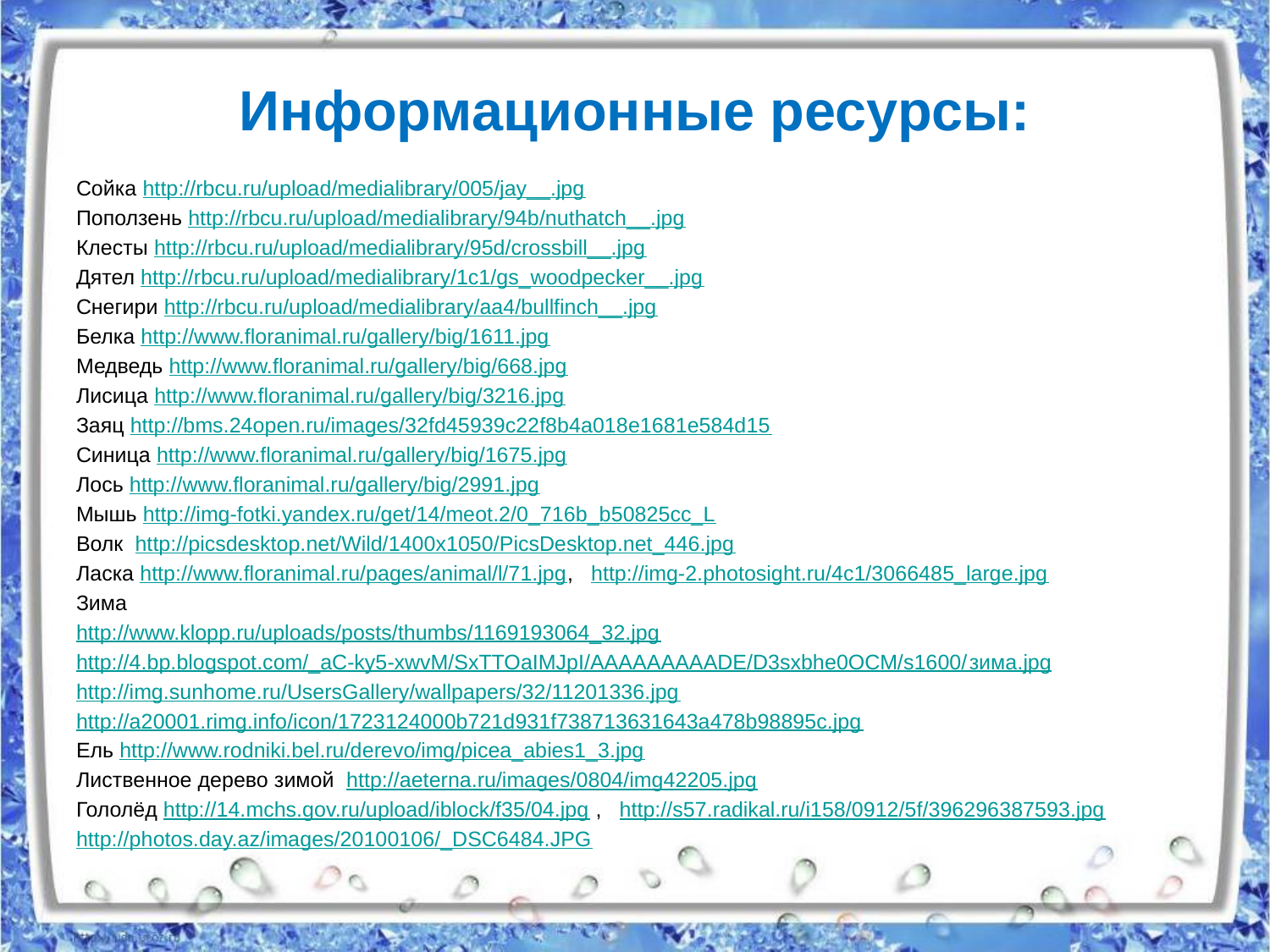

# Информационные ресурсы:
Сойка http://rbcu.ru/upload/medialibrary/005/jay__.jpg
Поползень http://rbcu.ru/upload/medialibrary/94b/nuthatch__.jpg
Клесты http://rbcu.ru/upload/medialibrary/95d/crossbill__.jpg
Дятел http://rbcu.ru/upload/medialibrary/1c1/gs_woodpecker__.jpg
Снегири http://rbcu.ru/upload/medialibrary/aa4/bullfinch__.jpg
Белка http://www.floranimal.ru/gallery/big/1611.jpg
Медведь http://www.floranimal.ru/gallery/big/668.jpg
Лисица http://www.floranimal.ru/gallery/big/3216.jpg
Заяц http://bms.24open.ru/images/32fd45939c22f8b4a018e1681e584d15
Синица http://www.floranimal.ru/gallery/big/1675.jpg
Лось http://www.floranimal.ru/gallery/big/2991.jpg
Мышь http://img-fotki.yandex.ru/get/14/meot.2/0_716b_b50825cc_L
Волк  http://picsdesktop.net/Wild/1400x1050/PicsDesktop.net_446.jpg
Ласка http://www.floranimal.ru/pages/animal/l/71.jpg,   http://img-2.photosight.ru/4c1/3066485_large.jpg
Зима
http://www.klopp.ru/uploads/posts/thumbs/1169193064_32.jpg
http://4.bp.blogspot.com/_aC-ky5-xwvM/SxTTOaIMJpI/AAAAAAAAADE/D3sxbhe0OCM/s1600/зима.jpg
http://img.sunhome.ru/UsersGallery/wallpapers/32/11201336.jpg
http://a20001.rimg.info/icon/1723124000b721d931f738713631643a478b98895c.jpg
Ель http://www.rodniki.bel.ru/derevo/img/picea_abies1_3.jpg
Лиственное дерево зимой  http://aeterna.ru/images/0804/img42205.jpg
Гололёд http://14.mchs.gov.ru/upload/iblock/f35/04.jpg ,   http://s57.radikal.ru/i158/0912/5f/396296387593.jpg
http://photos.day.az/images/20100106/_DSC6484.JPG